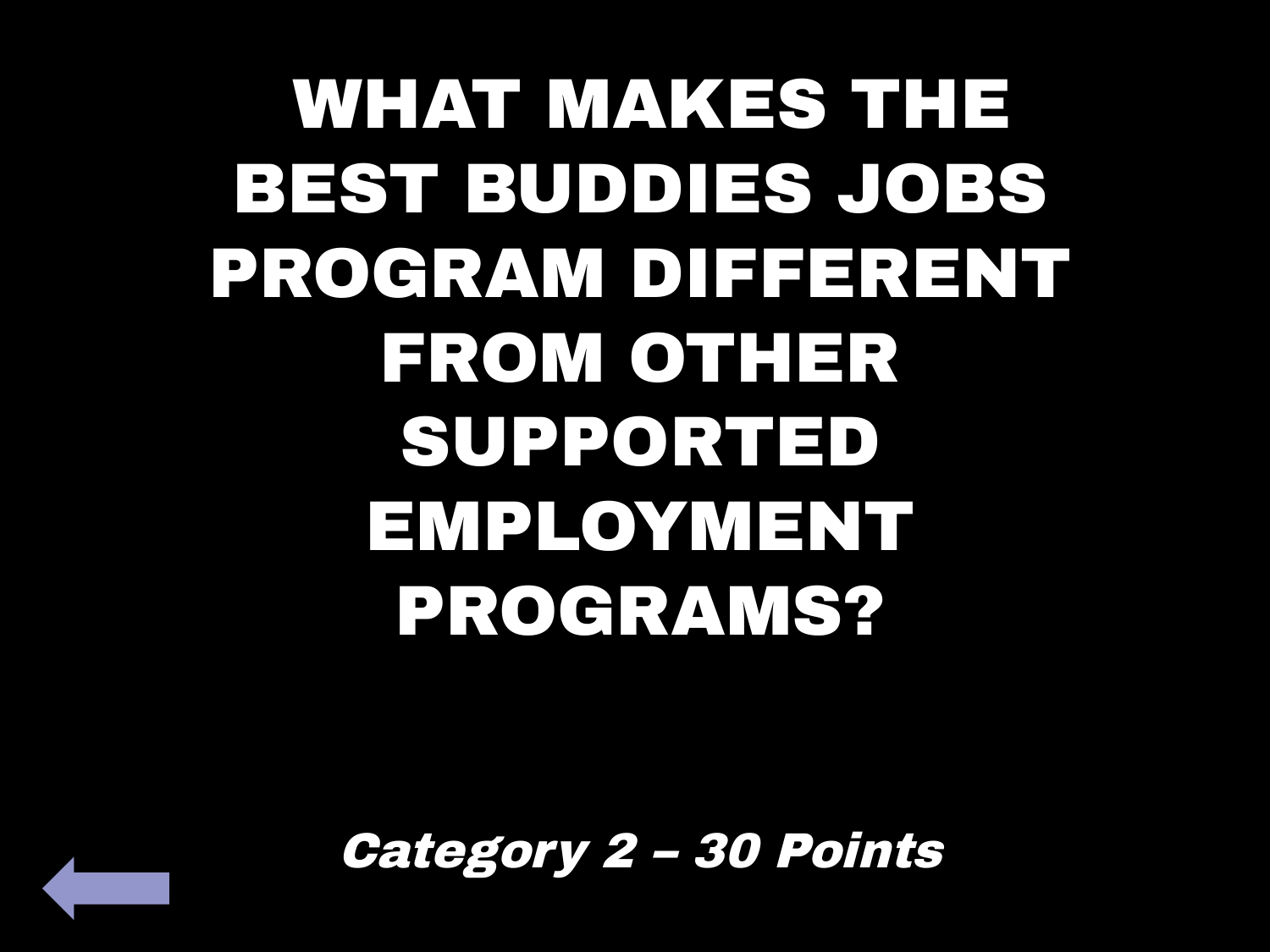

WHAT MAKES THE BEST BUDDIES JOBS PROGRAM DIFFERENT FROM OTHER SUPPORTED EMPLOYMENT PROGRAMS?

Category 2 – 30 Points